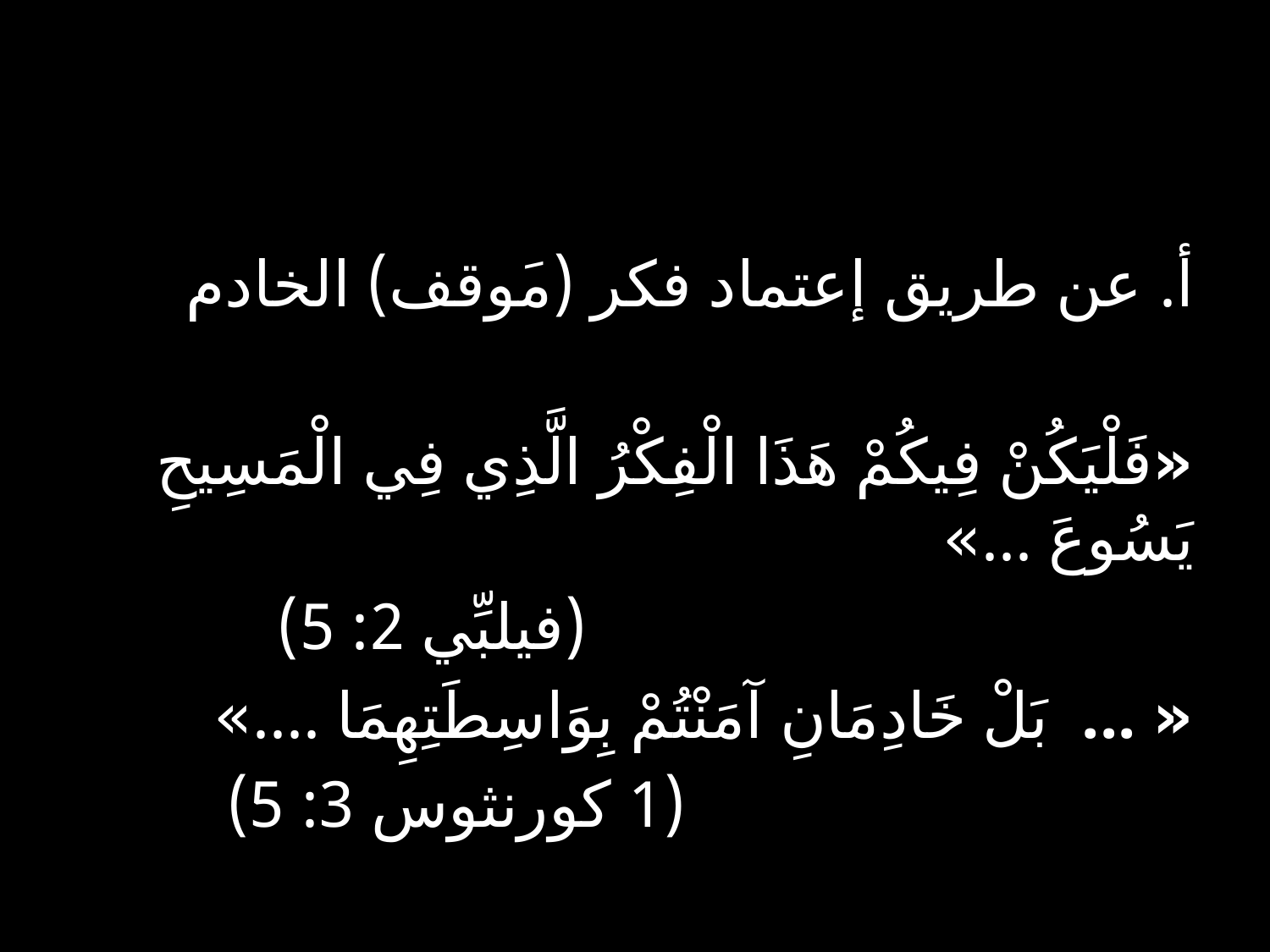

أ. عن طريق إعتماد فكر (مَوقف) الخادم

«فَلْيَكُنْ فِيكُمْ هَذَا الْفِكْرُ الَّذِي فِي الْمَسِيحِ يَسُوعَ ...»
					      (فيلبِّي 2: 5)
« ...  بَلْ خَادِمَانِ آمَنْتُمْ بِوَاسِطَتِهِمَا ....»
					(1 كورنثوس 3: 5)